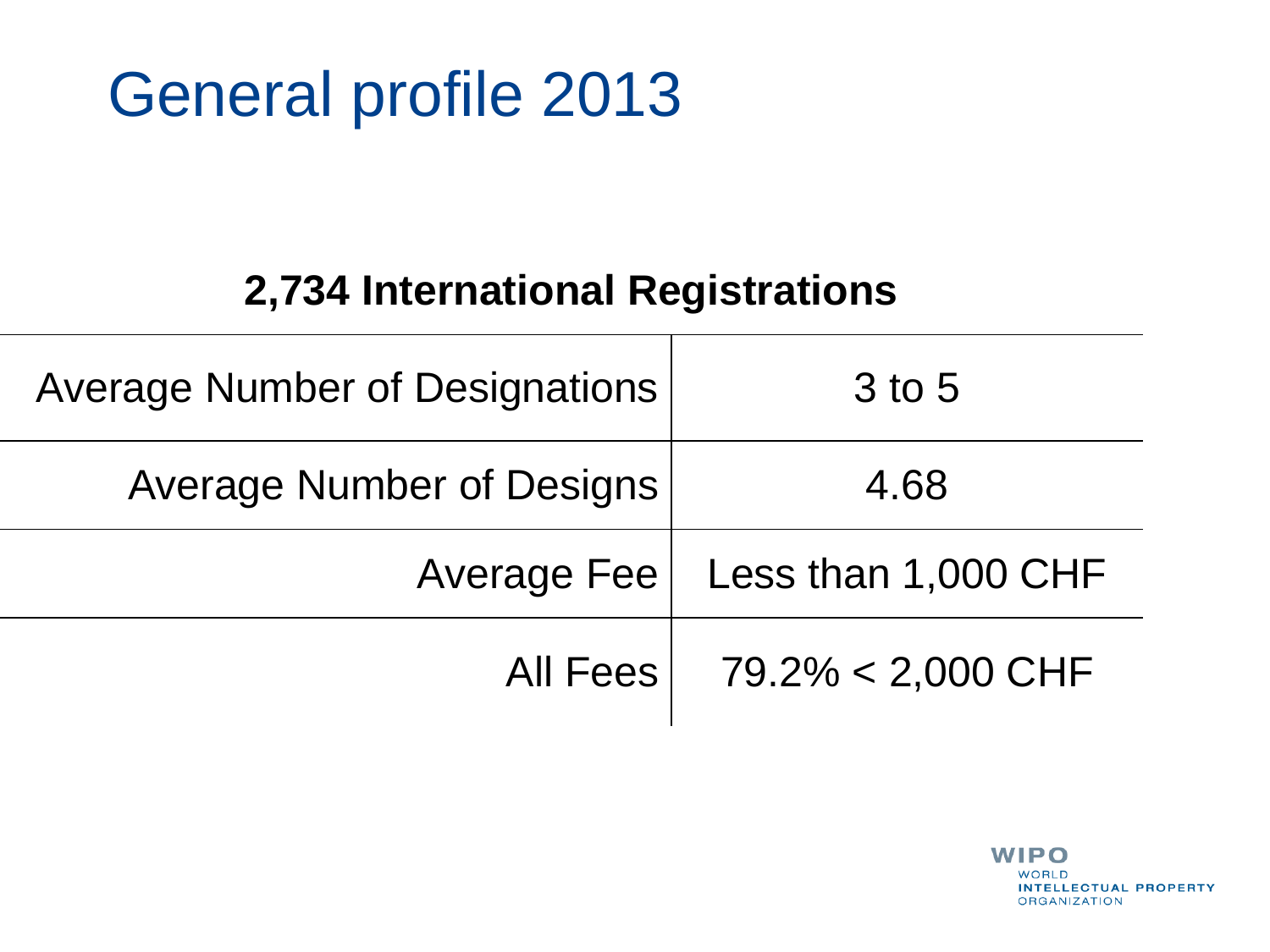

General profile 2013
| 2,734 International Registrations |  |
| --- | --- |
| Average Number of Designations | 3 to 5 |
| Average Number of Designs | 4.68 |
| Average Fee | Less than 1,000 CHF |
| All Fees | 79.2% < 2,000 CHF |